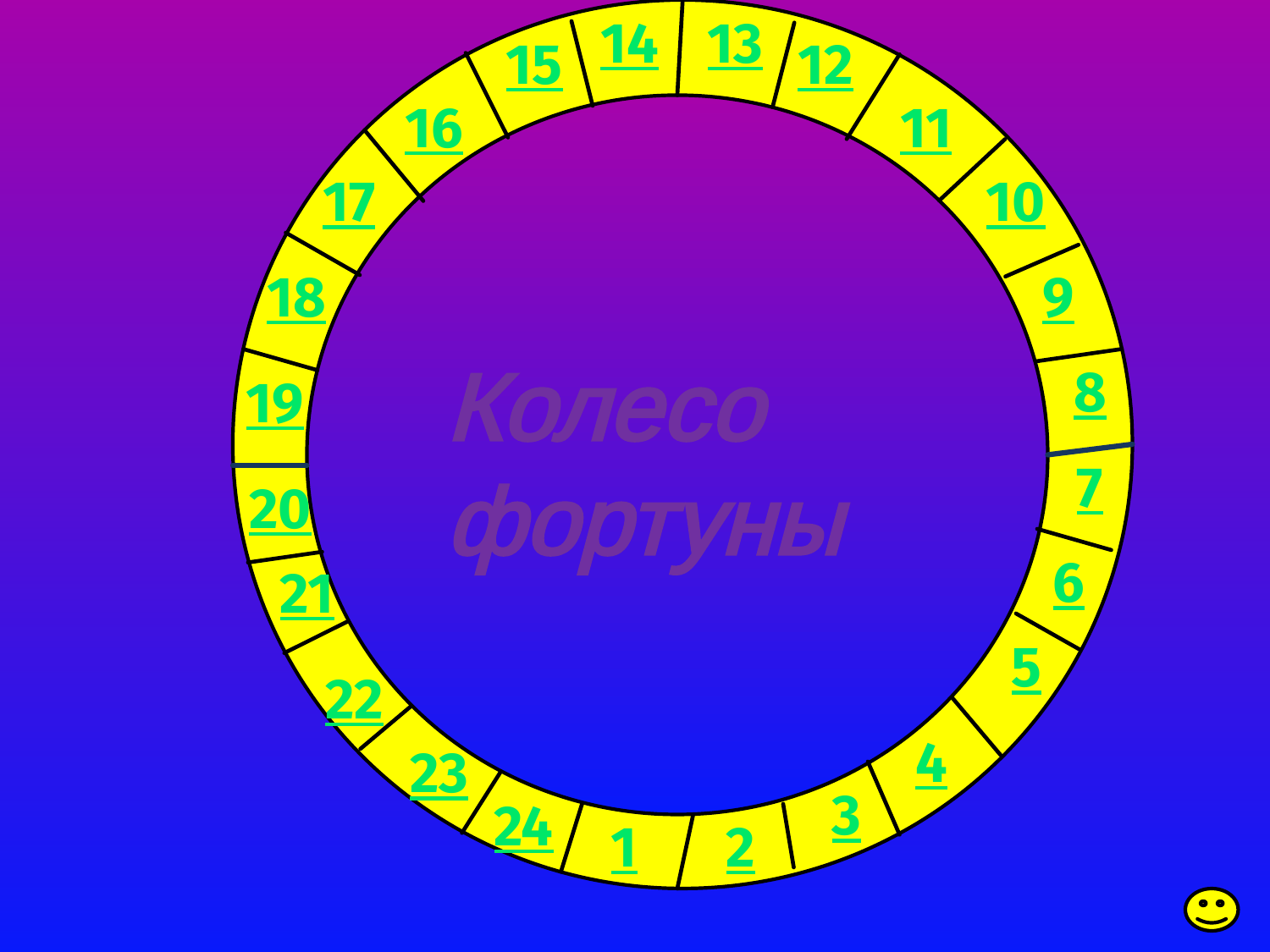

14
13
15
12
16
11

17
10
18
9
Колесо
фортуны
8
19
7
20
6
21
5
22
4
23
3
24
1
2